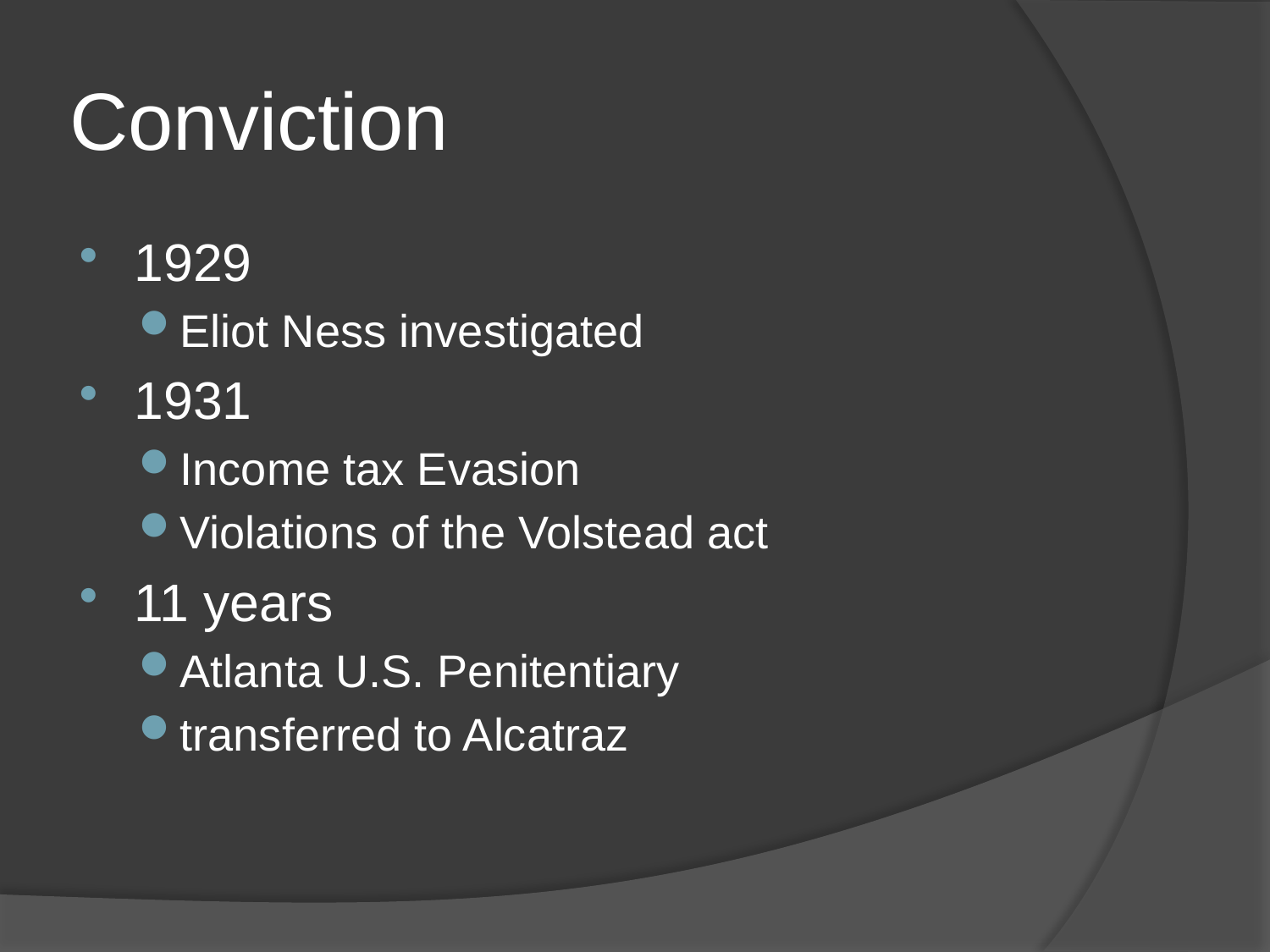

# Conviction
1929
Eliot Ness investigated
1931
Income tax Evasion
Violations of the Volstead act
11 years
Atlanta U.S. Penitentiary
transferred to Alcatraz